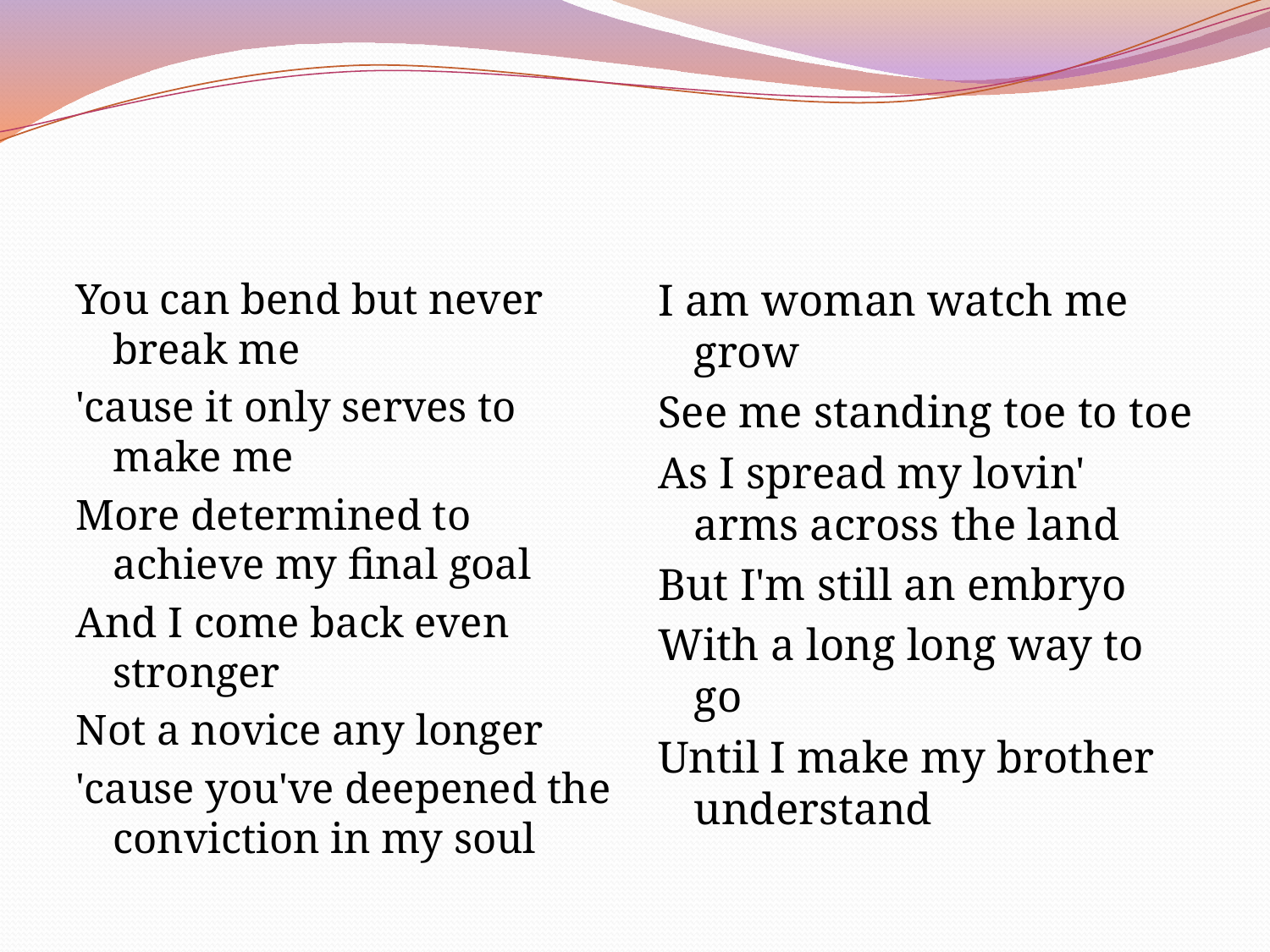

#
You can bend but never break me
'cause it only serves to make me
More determined to achieve my final goal
And I come back even stronger
Not a novice any longer
'cause you've deepened the conviction in my soul
I am woman watch me grow
See me standing toe to toe
As I spread my lovin' arms across the land
But I'm still an embryo
With a long long way to go
Until I make my brother understand